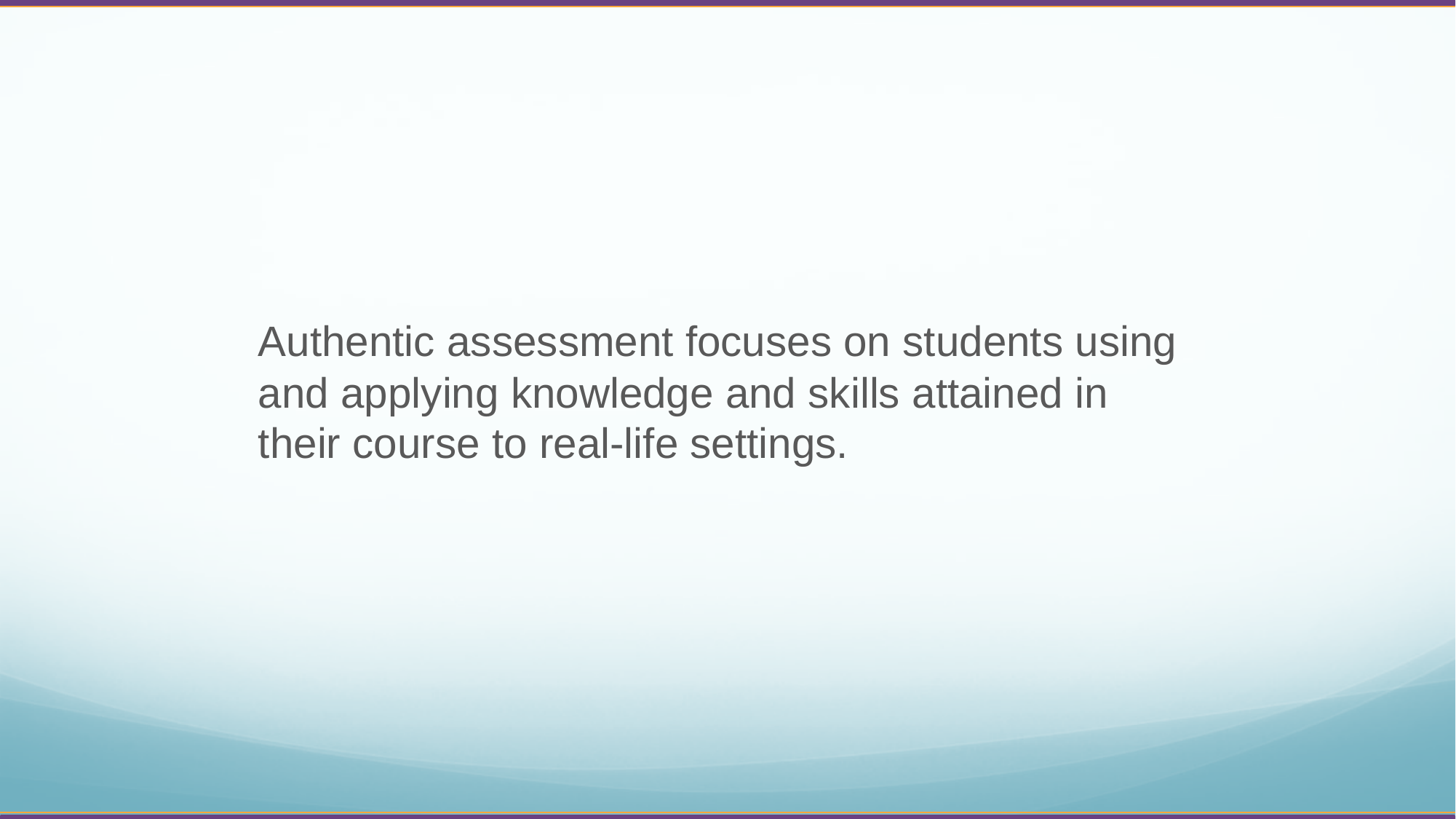

Authentic assessment focuses on students using and applying knowledge and skills attained in their course to real-life settings.